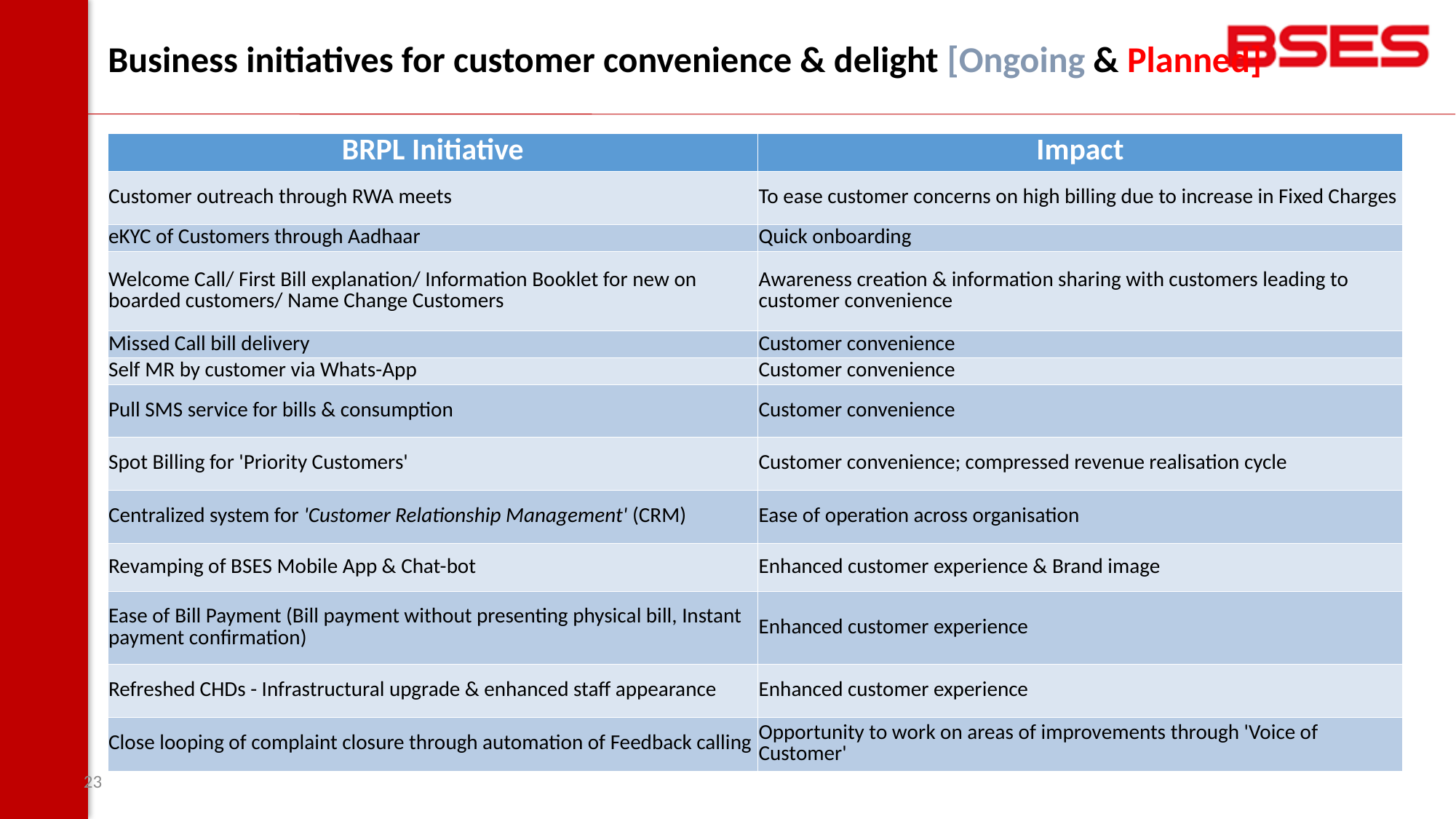

# Business initiatives for customer convenience & delight [Ongoing & Planned]
| BRPL Initiative | Impact |
| --- | --- |
| Customer outreach through RWA meets | To ease customer concerns on high billing due to increase in Fixed Charges |
| eKYC of Customers through Aadhaar | Quick onboarding |
| Welcome Call/ First Bill explanation/ Information Booklet for new on boarded customers/ Name Change Customers | Awareness creation & information sharing with customers leading to customer convenience |
| Missed Call bill delivery | Customer convenience |
| Self MR by customer via Whats-App | Customer convenience |
| Pull SMS service for bills & consumption | Customer convenience |
| Spot Billing for 'Priority Customers' | Customer convenience; compressed revenue realisation cycle |
| Centralized system for 'Customer Relationship Management' (CRM) | Ease of operation across organisation |
| Revamping of BSES Mobile App & Chat-bot | Enhanced customer experience & Brand image |
| Ease of Bill Payment (Bill payment without presenting physical bill, Instant payment confirmation) | Enhanced customer experience |
| Refreshed CHDs - Infrastructural upgrade & enhanced staff appearance | Enhanced customer experience |
| Close looping of complaint closure through automation of Feedback calling | Opportunity to work on areas of improvements through 'Voice of Customer' |
23